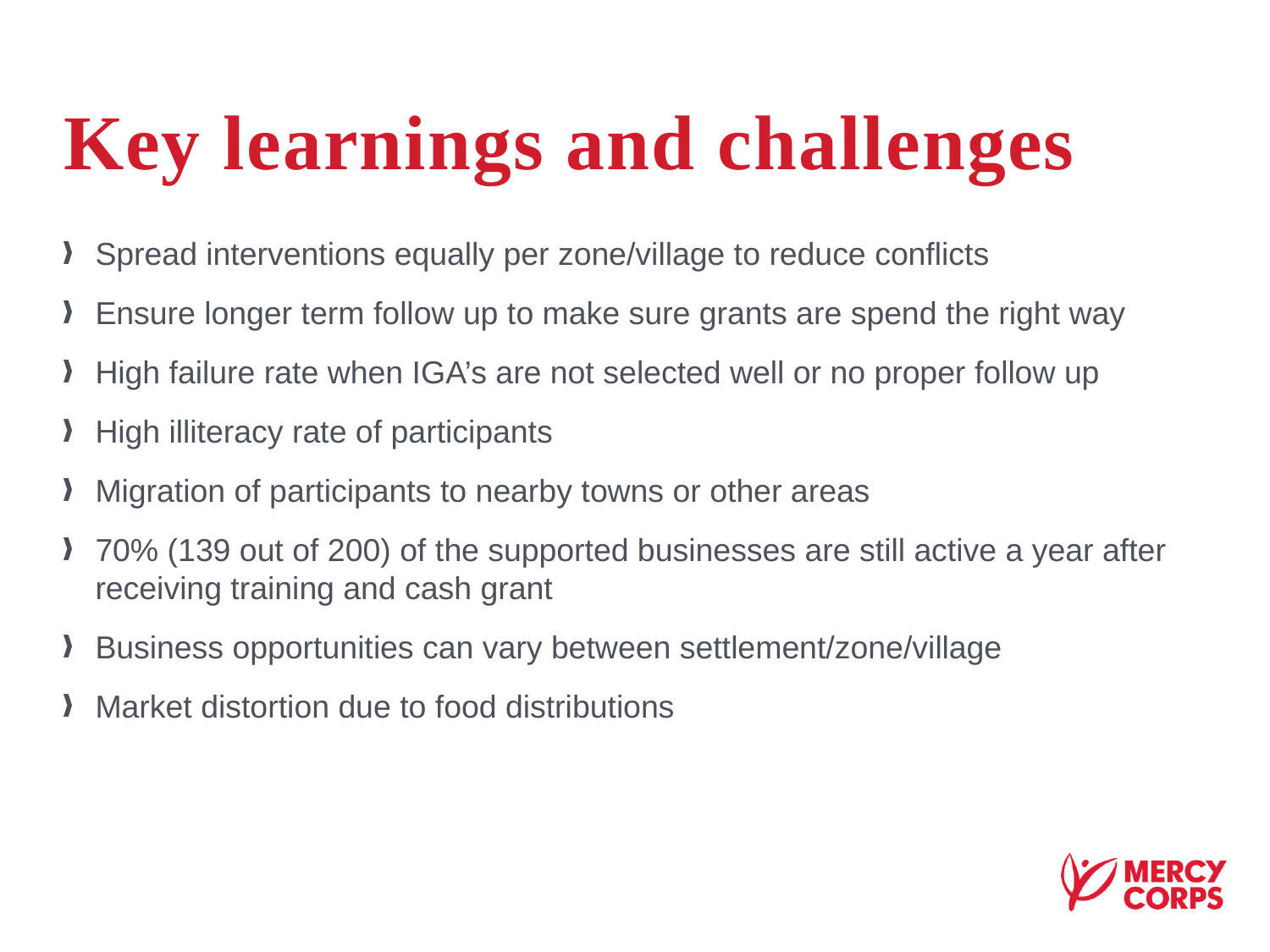

# Key learnings and challenges
Spread interventions equally per zone/village to reduce conflicts
Ensure longer term follow up to make sure grants are spend the right way
High failure rate when IGA’s are not selected well or no proper follow up
High illiteracy rate of participants
Migration of participants to nearby towns or other areas
70% (139 out of 200) of the supported businesses are still active a year after receiving training and cash grant
Business opportunities can vary between settlement/zone/village
Market distortion due to food distributions